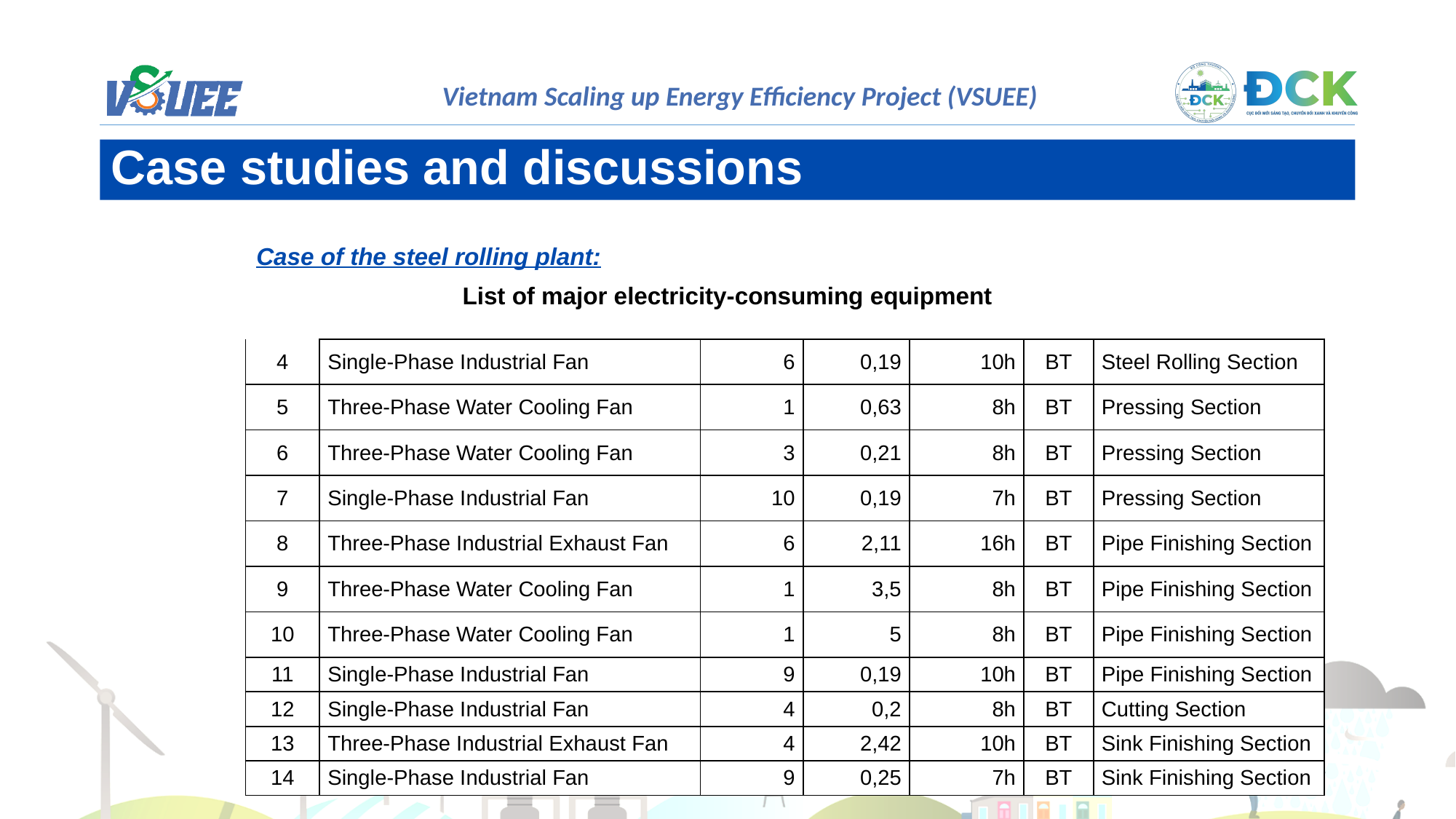

Case studies and discussions
Case of the steel rolling plant:
List of major electricity-consuming equipment
| 4 | Single-Phase Industrial Fan | 6 | 0,19 | 10h | BT | Steel Rolling Section |
| --- | --- | --- | --- | --- | --- | --- |
| 5 | Three-Phase Water Cooling Fan | 1 | 0,63 | 8h | BT | Pressing Section |
| 6 | Three-Phase Water Cooling Fan | 3 | 0,21 | 8h | BT | Pressing Section |
| 7 | Single-Phase Industrial Fan | 10 | 0,19 | 7h | BT | Pressing Section |
| 8 | Three-Phase Industrial Exhaust Fan | 6 | 2,11 | 16h | BT | Pipe Finishing Section |
| 9 | Three-Phase Water Cooling Fan | 1 | 3,5 | 8h | BT | Pipe Finishing Section |
| 10 | Three-Phase Water Cooling Fan | 1 | 5 | 8h | BT | Pipe Finishing Section |
| 11 | Single-Phase Industrial Fan | 9 | 0,19 | 10h | BT | Pipe Finishing Section |
| 12 | Single-Phase Industrial Fan | 4 | 0,2 | 8h | BT | Cutting Section |
| 13 | Three-Phase Industrial Exhaust Fan | 4 | 2,42 | 10h | BT | Sink Finishing Section |
| 14 | Single-Phase Industrial Fan | 9 | 0,25 | 7h | BT | Sink Finishing Section |